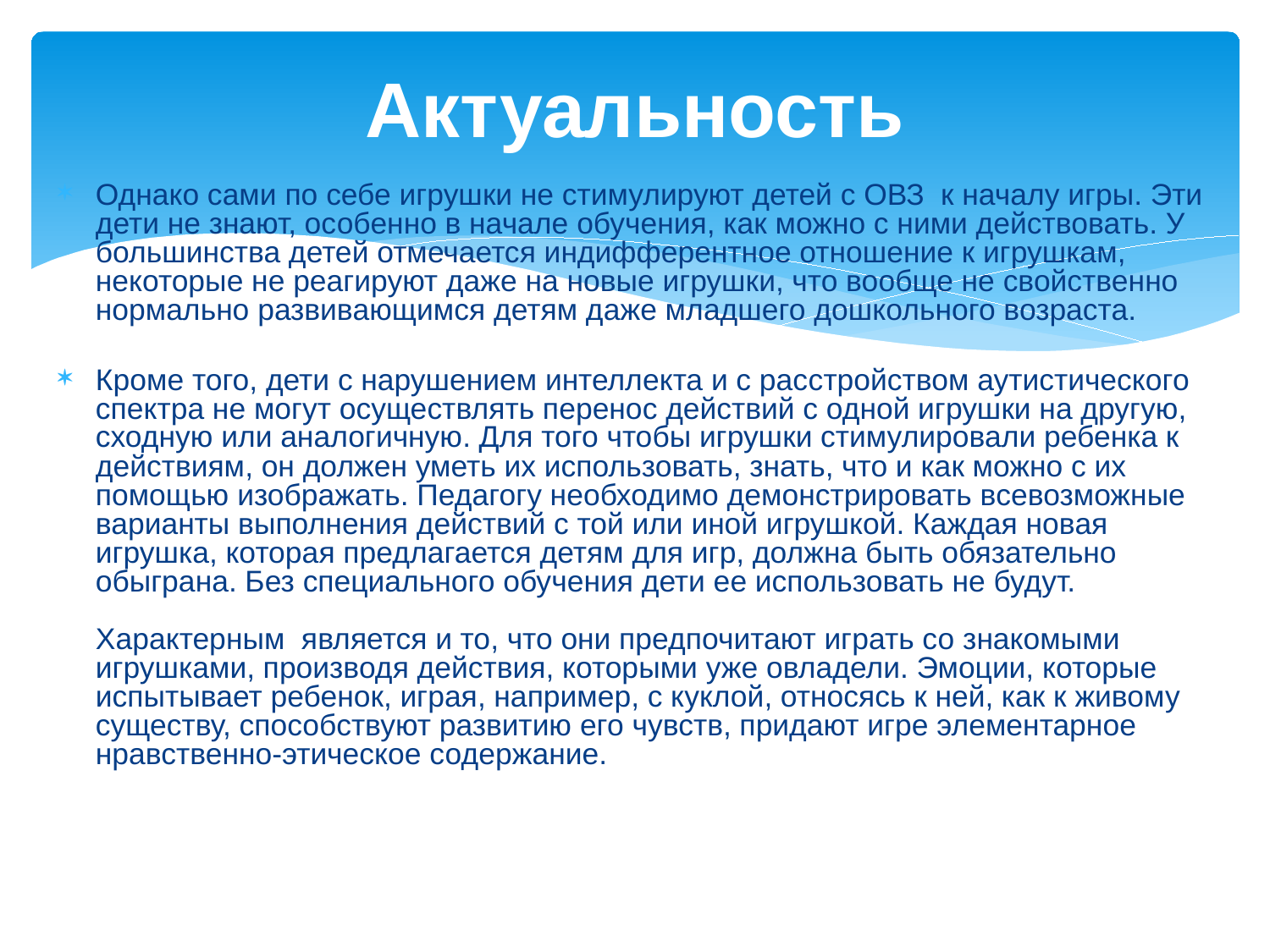

# Актуальность
Однако сами по себе игрушки не стимулируют детей с ОВЗ  к началу игры. Эти дети не знают, особенно в начале обучения, как можно с ними действовать. У большинства детей отмечается индифферентное отношение к игрушкам, некоторые не реагируют даже на новые игрушки, что вообще не свойственно нормально развивающимся детям даже младшего дошкольного возраста.

Кроме того, дети с нарушением интеллекта и с расстройством аутистического спектра не могут осуществлять перенос действий с одной игрушки на другую, сходную или аналогичную. Для того чтобы игрушки стимулировали ребенка к действиям, он должен уметь их использовать, знать, что и как можно с их помощью изображать. Педагогу необходимо демонстрировать всевозможные варианты выполнения действий с той или иной игрушкой. Каждая новая игрушка, которая предлагается детям для игр, должна быть обязательно обыграна. Без специального обучения дети ее использовать не будут.
Характерным  является и то, что они предпочитают играть со знакомыми игрушками, производя действия, которыми уже овладели. Эмоции, которые испытывает ребенок, играя, например, с куклой, относясь к ней, как к живому существу, способствуют развитию его чувств, придают игре элементарное нравственно-этическое содержание.